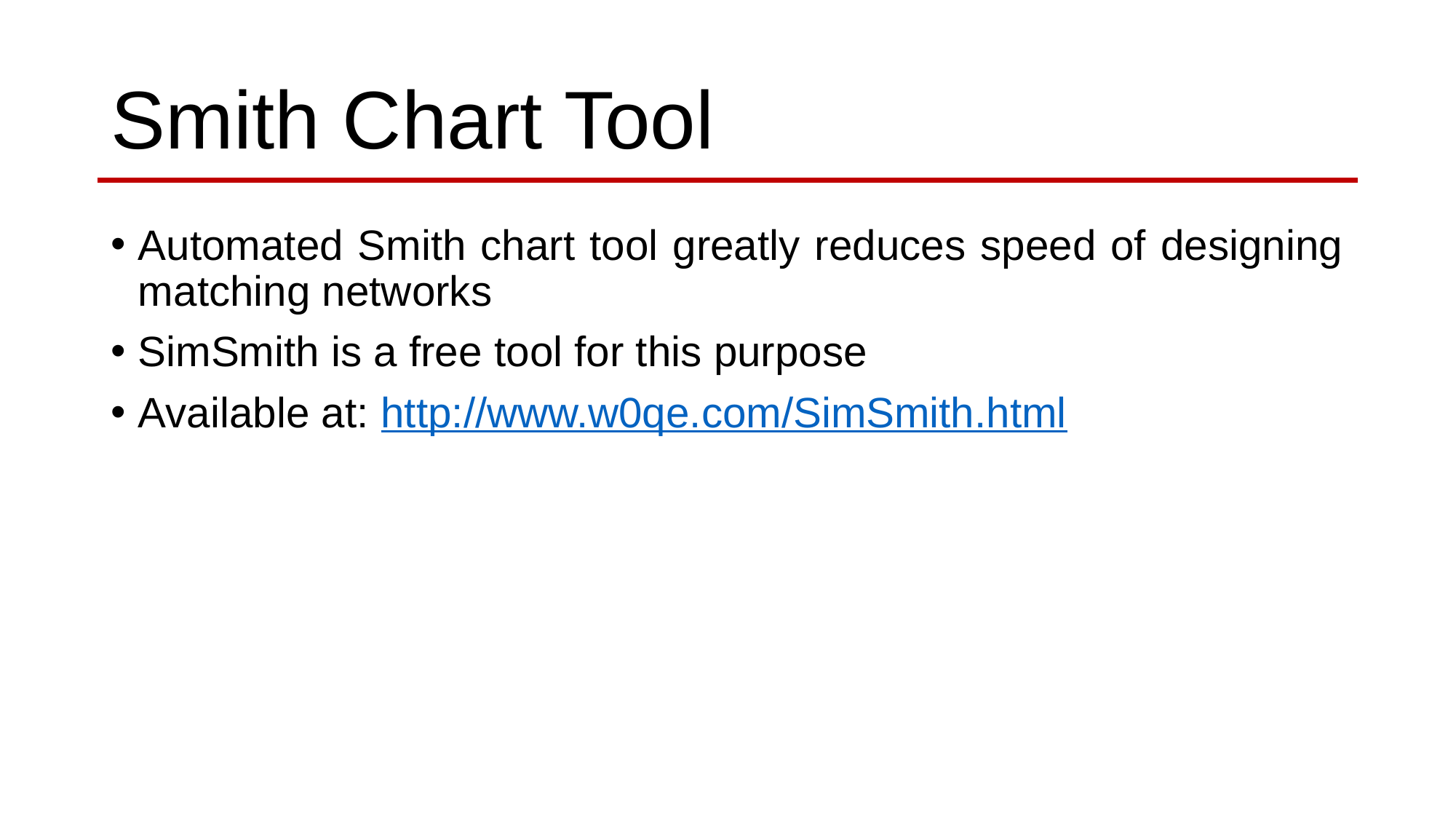

# Smith Chart Tool
Automated Smith chart tool greatly reduces speed of designing matching networks
SimSmith is a free tool for this purpose
Available at: http://www.w0qe.com/SimSmith.html